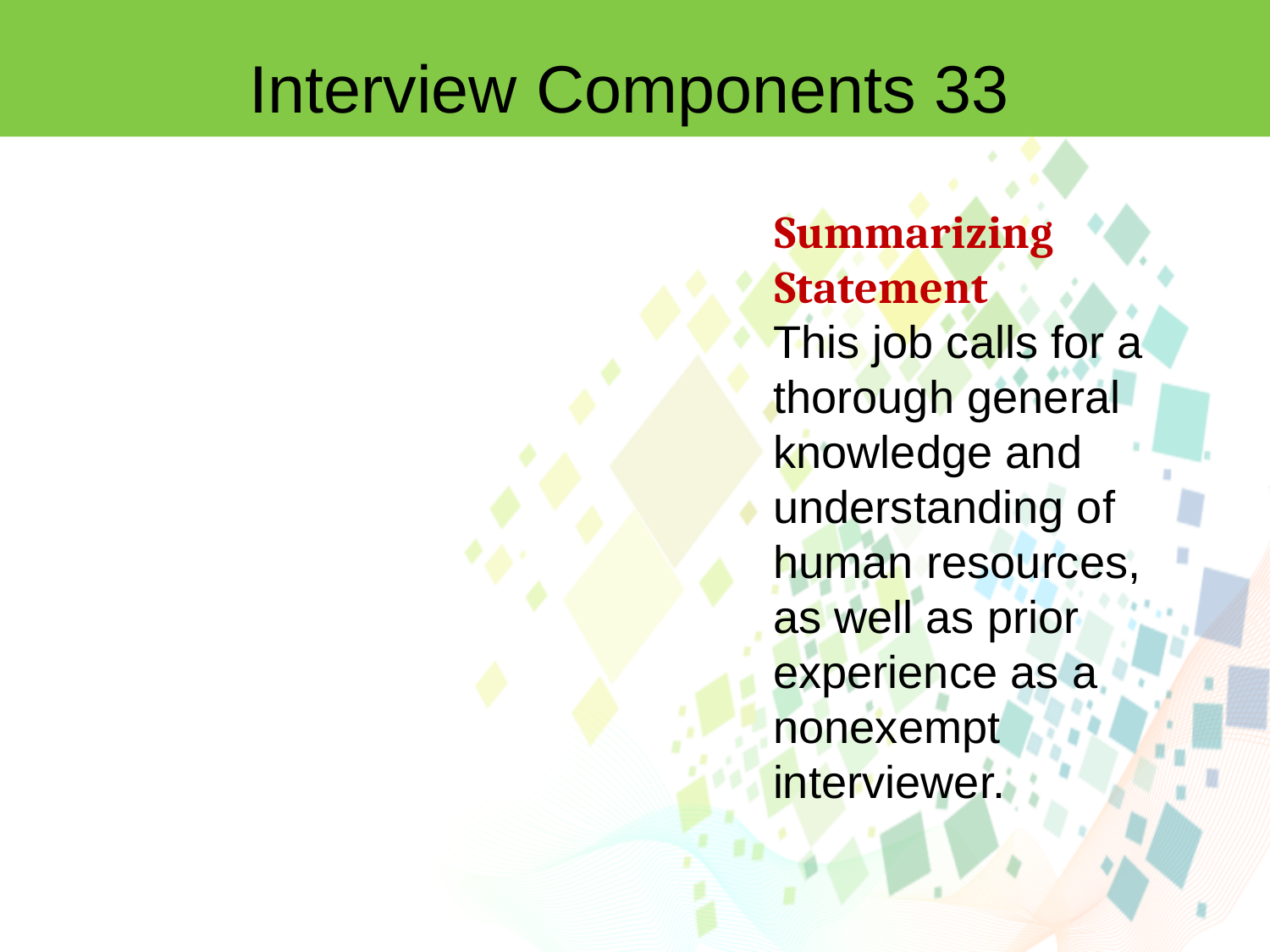

Interview Components 33
Summarizing Statement
This job calls for a thorough general knowledge and understanding of human resources, as well as prior experience as a nonexempt interviewer.